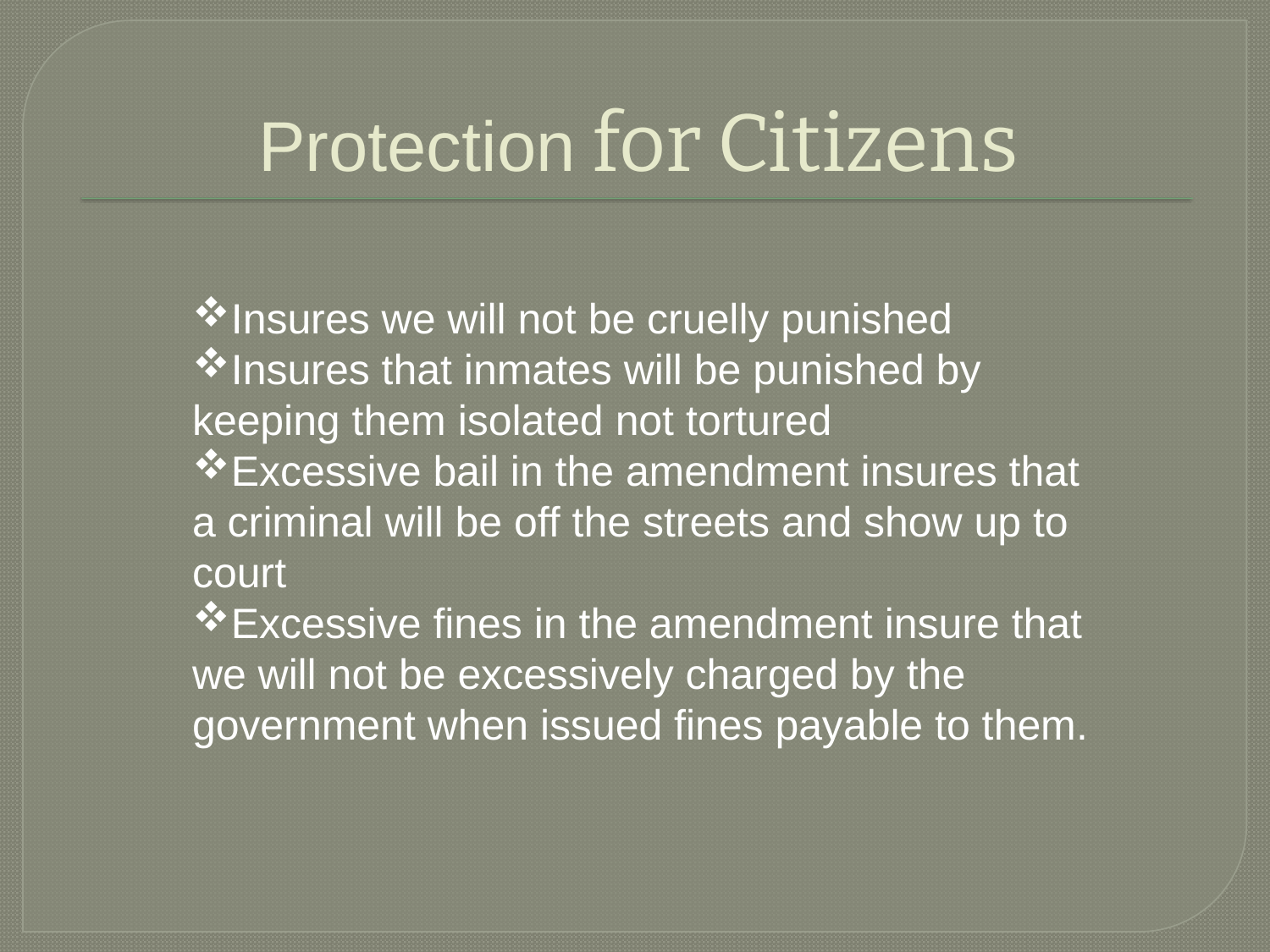

# Protection for Citizens
Insures we will not be cruelly punished
Insures that inmates will be punished by keeping them isolated not tortured
Excessive bail in the amendment insures that a criminal will be off the streets and show up to court
Excessive fines in the amendment insure that we will not be excessively charged by the government when issued fines payable to them.